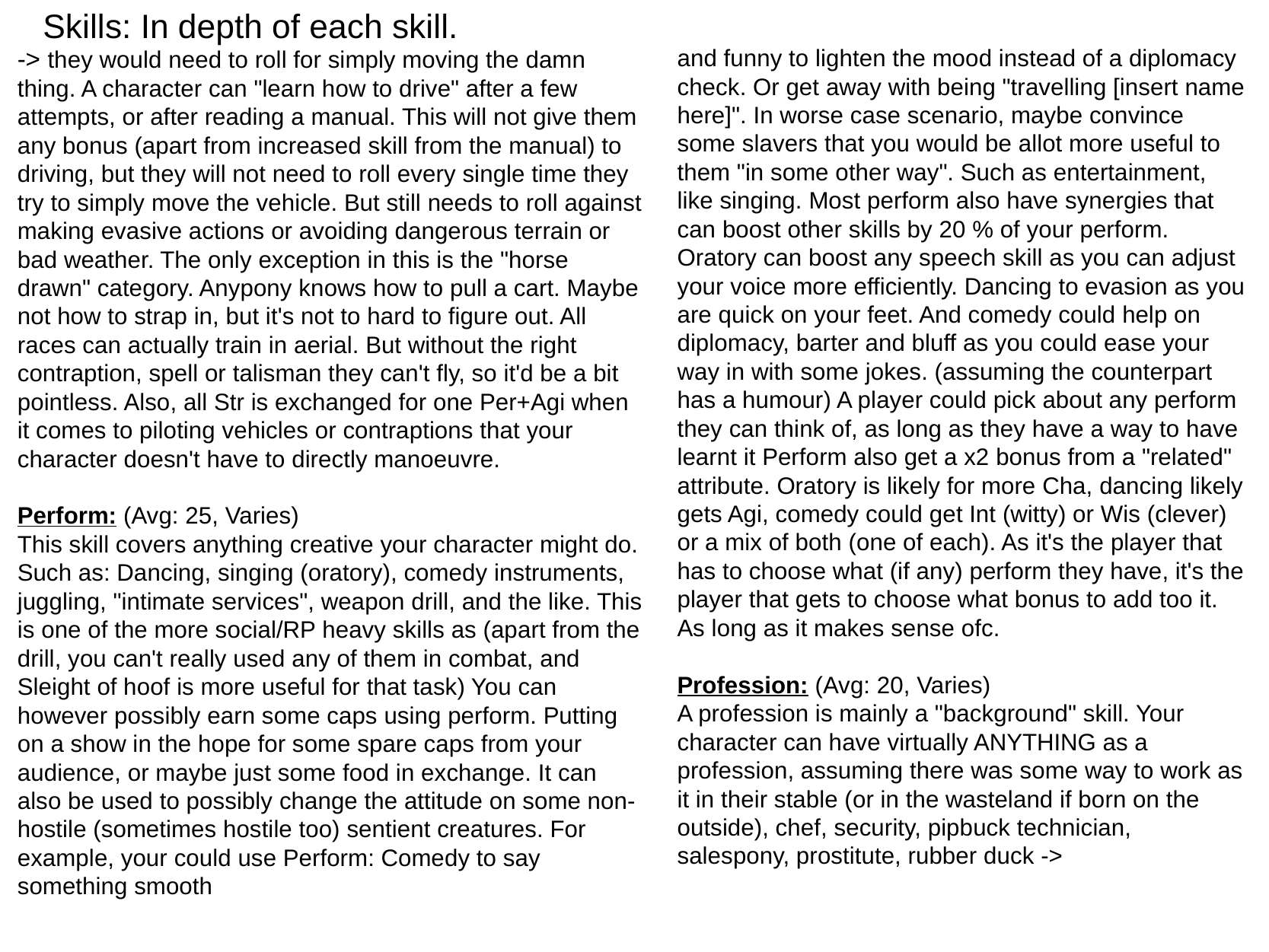

# Skills: In depth of each skill.
-> they would need to roll for simply moving the damn thing. A character can "learn how to drive" after a few attempts, or after reading a manual. This will not give them any bonus (apart from increased skill from the manual) to driving, but they will not need to roll every single time they try to simply move the vehicle. But still needs to roll against making evasive actions or avoiding dangerous terrain or bad weather. The only exception in this is the "horse drawn" category. Anypony knows how to pull a cart. Maybe not how to strap in, but it's not to hard to figure out. All races can actually train in aerial. But without the right contraption, spell or talisman they can't fly, so it'd be a bit pointless. Also, all Str is exchanged for one Per+Agi when it comes to piloting vehicles or contraptions that your character doesn't have to directly manoeuvre.

Perform: (Avg: 25, Varies)
This skill covers anything creative your character might do. Such as: Dancing, singing (oratory), comedy instruments, juggling, "intimate services", weapon drill, and the like. This is one of the more social/RP heavy skills as (apart from the drill, you can't really used any of them in combat, and Sleight of hoof is more useful for that task) You can however possibly earn some caps using perform. Putting on a show in the hope for some spare caps from your audience, or maybe just some food in exchange. It can also be used to possibly change the attitude on some non-hostile (sometimes hostile too) sentient creatures. For example, your could use Perform: Comedy to say something smooth

and funny to lighten the mood instead of a diplomacy check. Or get away with being "travelling [insert name here]". In worse case scenario, maybe convince some slavers that you would be allot more useful to them "in some other way". Such as entertainment, like singing. Most perform also have synergies that can boost other skills by 20 % of your perform. Oratory can boost any speech skill as you can adjust your voice more efficiently. Dancing to evasion as you are quick on your feet. And comedy could help on diplomacy, barter and bluff as you could ease your way in with some jokes. (assuming the counterpart has a humour) A player could pick about any perform they can think of, as long as they have a way to have learnt it Perform also get a x2 bonus from a "related" attribute. Oratory is likely for more Cha, dancing likely gets Agi, comedy could get Int (witty) or Wis (clever) or a mix of both (one of each). As it's the player that has to choose what (if any) perform they have, it's the player that gets to choose what bonus to add too it. As long as it makes sense ofc.

Profession: (Avg: 20, Varies)
A profession is mainly a "background" skill. Your character can have virtually ANYTHING as a profession, assuming there was some way to work as it in their stable (or in the wasteland if born on the outside), chef, security, pipbuck technician, salespony, prostitute, rubber duck ->